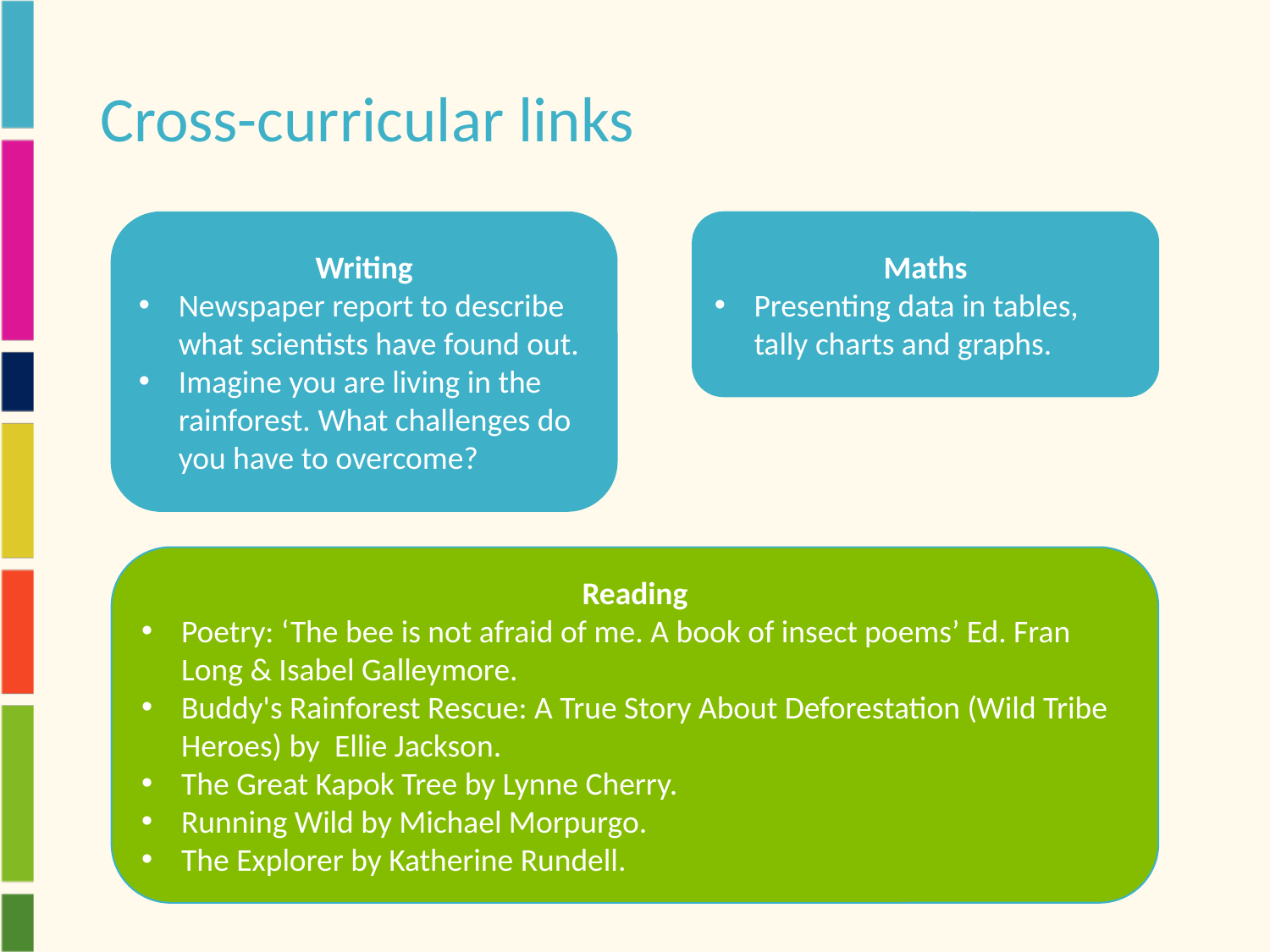

# Cross-curricular links
Writing
Newspaper report to describe what scientists have found out.
Imagine you are living in the rainforest. What challenges do you have to overcome?
Maths
Presenting data in tables, tally charts and graphs.
Reading
Poetry: ‘The bee is not afraid of me. A book of insect poems’ Ed. Fran Long & Isabel Galleymore.
Buddy's Rainforest Rescue: A True Story About Deforestation (Wild Tribe Heroes) by  Ellie Jackson.
The Great Kapok Tree by Lynne Cherry.
Running Wild by Michael Morpurgo.
The Explorer by Katherine Rundell.